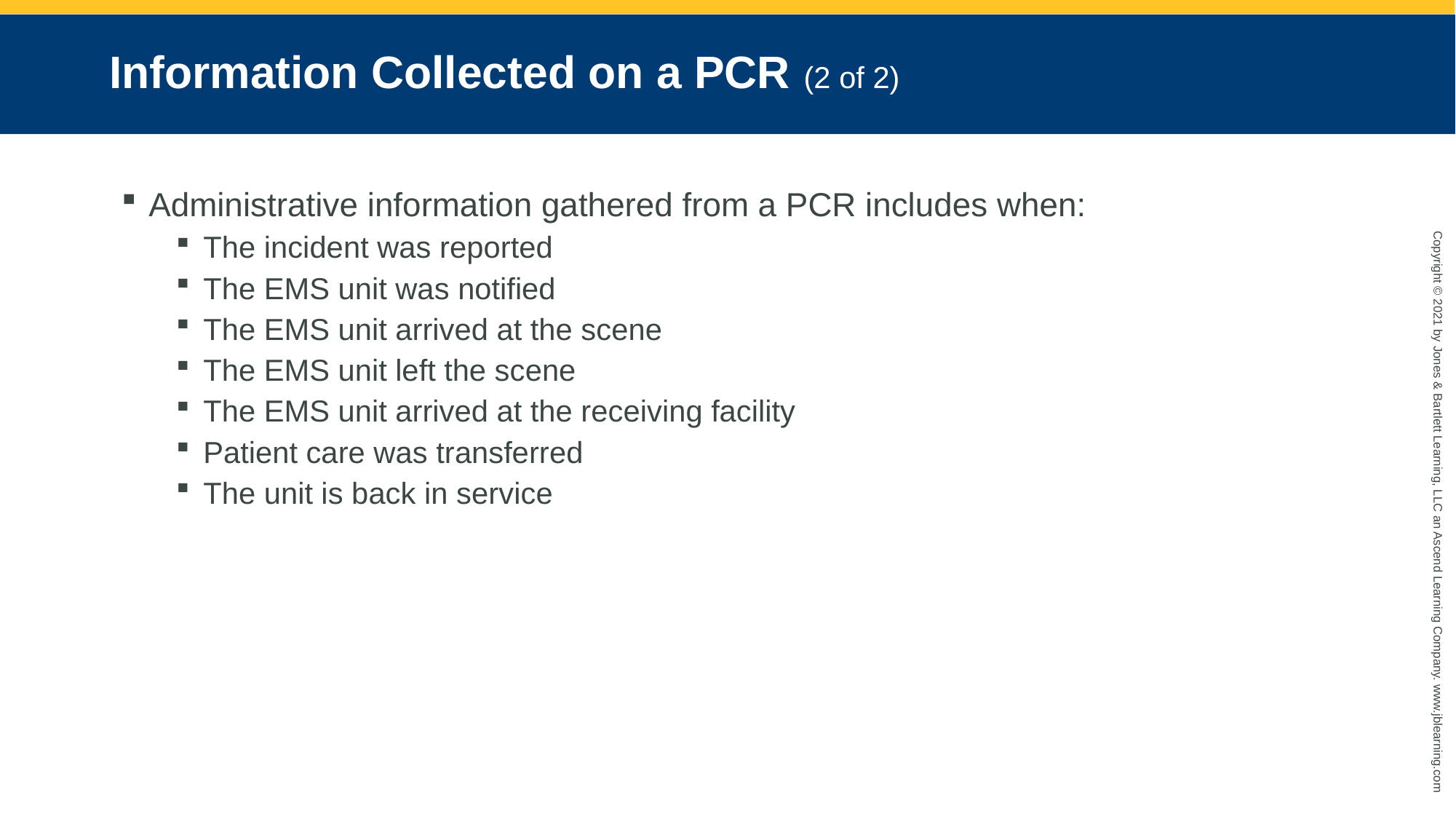

# Information Collected on a PCR (2 of 2)
Administrative information gathered from a PCR includes when:
The incident was reported
The EMS unit was notified
The EMS unit arrived at the scene
The EMS unit left the scene
The EMS unit arrived at the receiving facility
Patient care was transferred
The unit is back in service